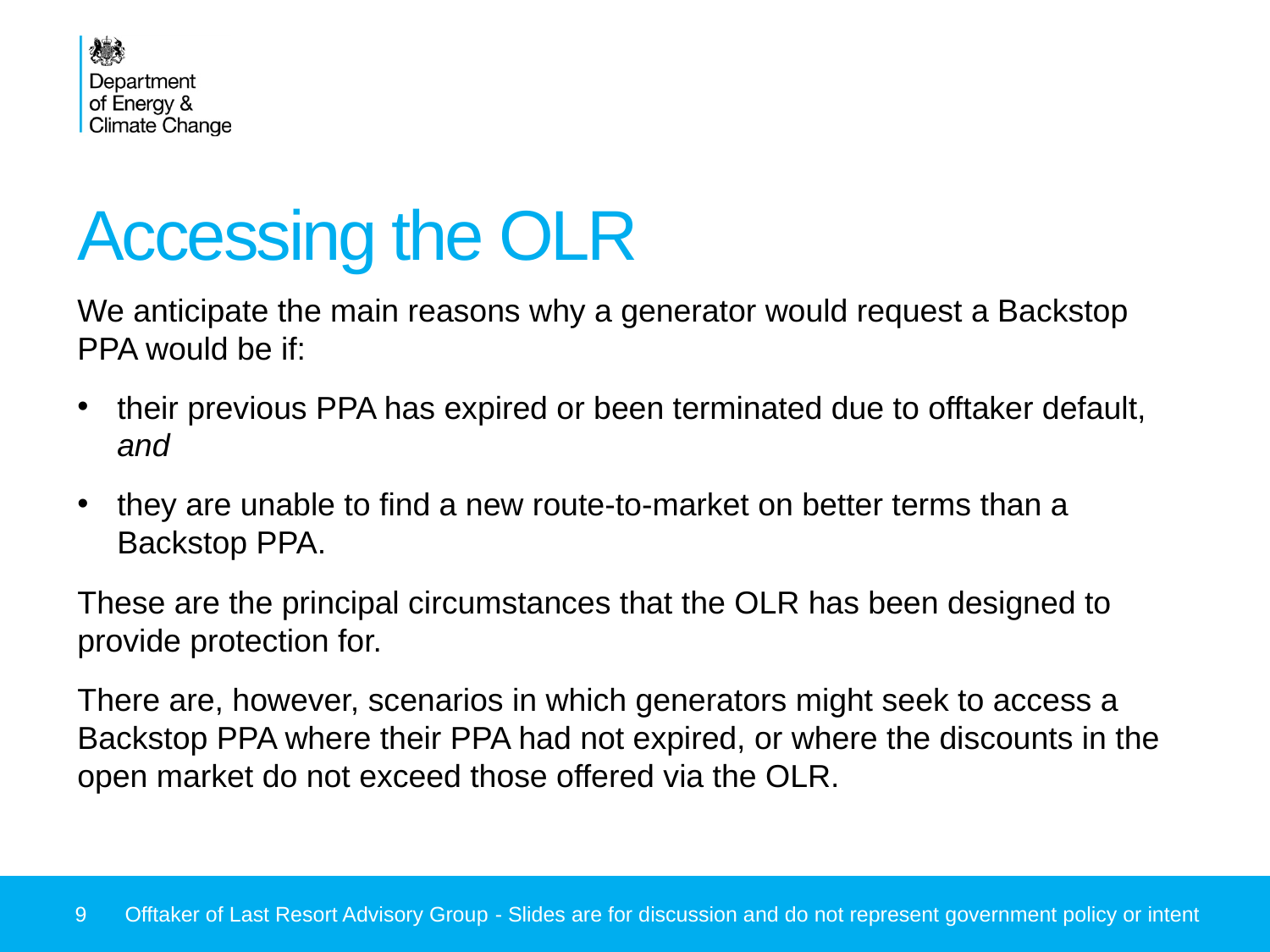

# Accessing the OLR
We anticipate the main reasons why a generator would request a Backstop PPA would be if:
their previous PPA has expired or been terminated due to offtaker default, and
they are unable to find a new route-to-market on better terms than a Backstop PPA.
These are the principal circumstances that the OLR has been designed to provide protection for.
There are, however, scenarios in which generators might seek to access a Backstop PPA where their PPA had not expired, or where the discounts in the open market do not exceed those offered via the OLR.

9
Offtaker of Last Resort Advisory Group - Slides are for discussion and do not represent government policy or intent